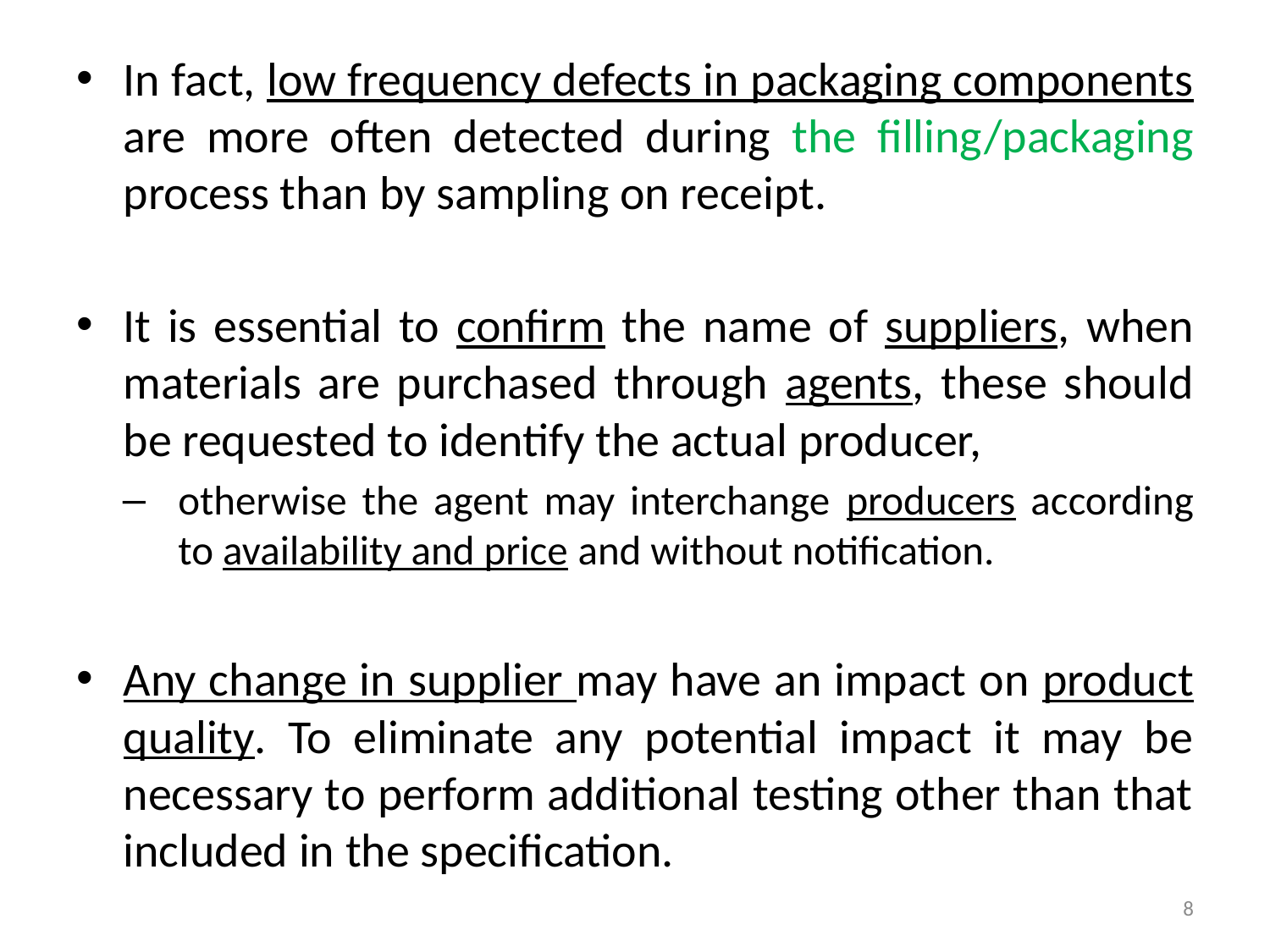

In fact, low frequency defects in packaging components are more often detected during the filling/packaging process than by sampling on receipt.

It is essential to confirm the name of suppliers, when materials are purchased through agents, these should be requested to identify the actual producer,
otherwise the agent may interchange producers according to availability and price and without notification.

Any change in supplier may have an impact on product quality. To eliminate any potential impact it may be necessary to perform additional testing other than that included in the specification.
8